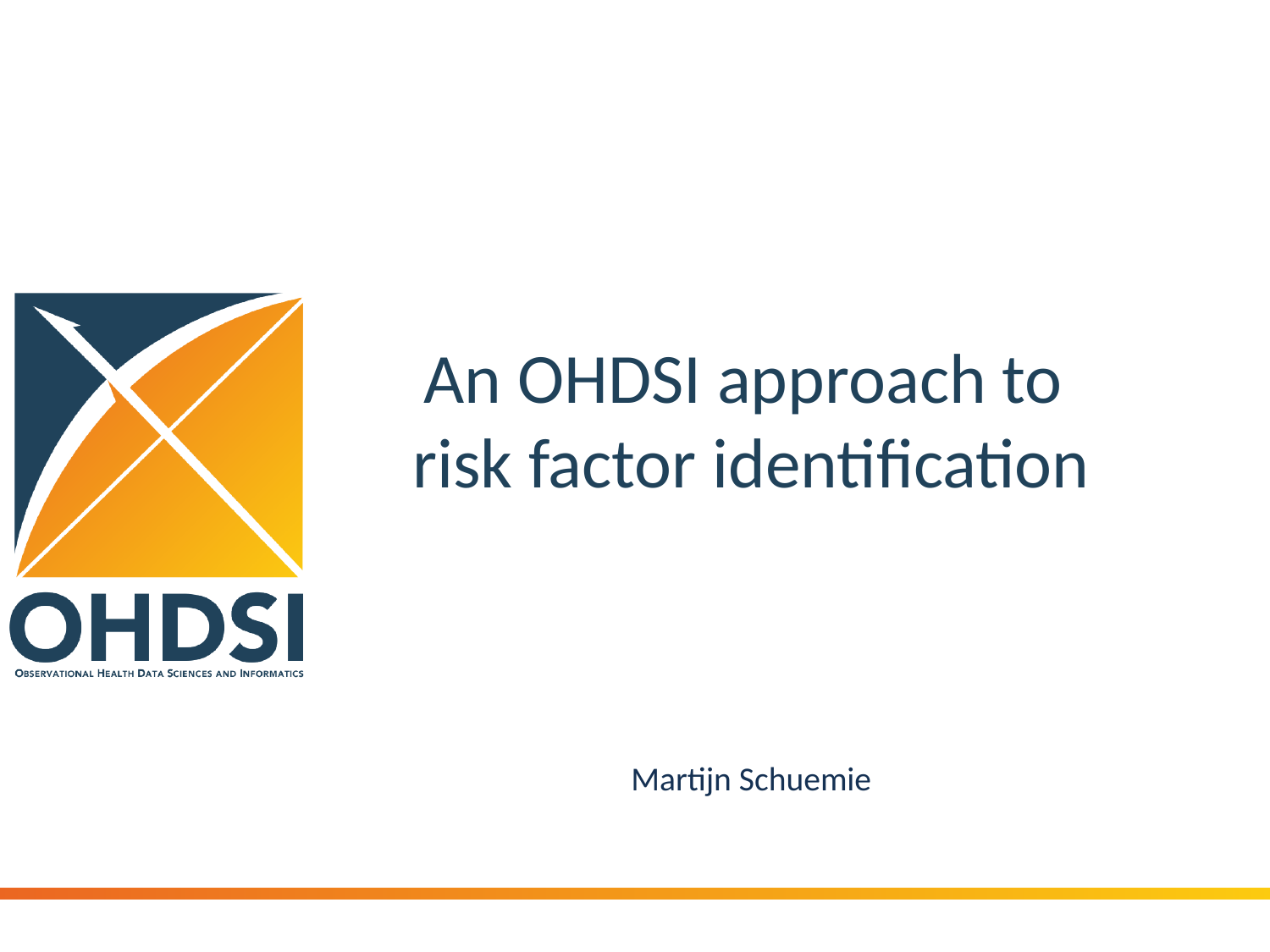

# An OHDSI approach to risk factor identification
Martijn Schuemie